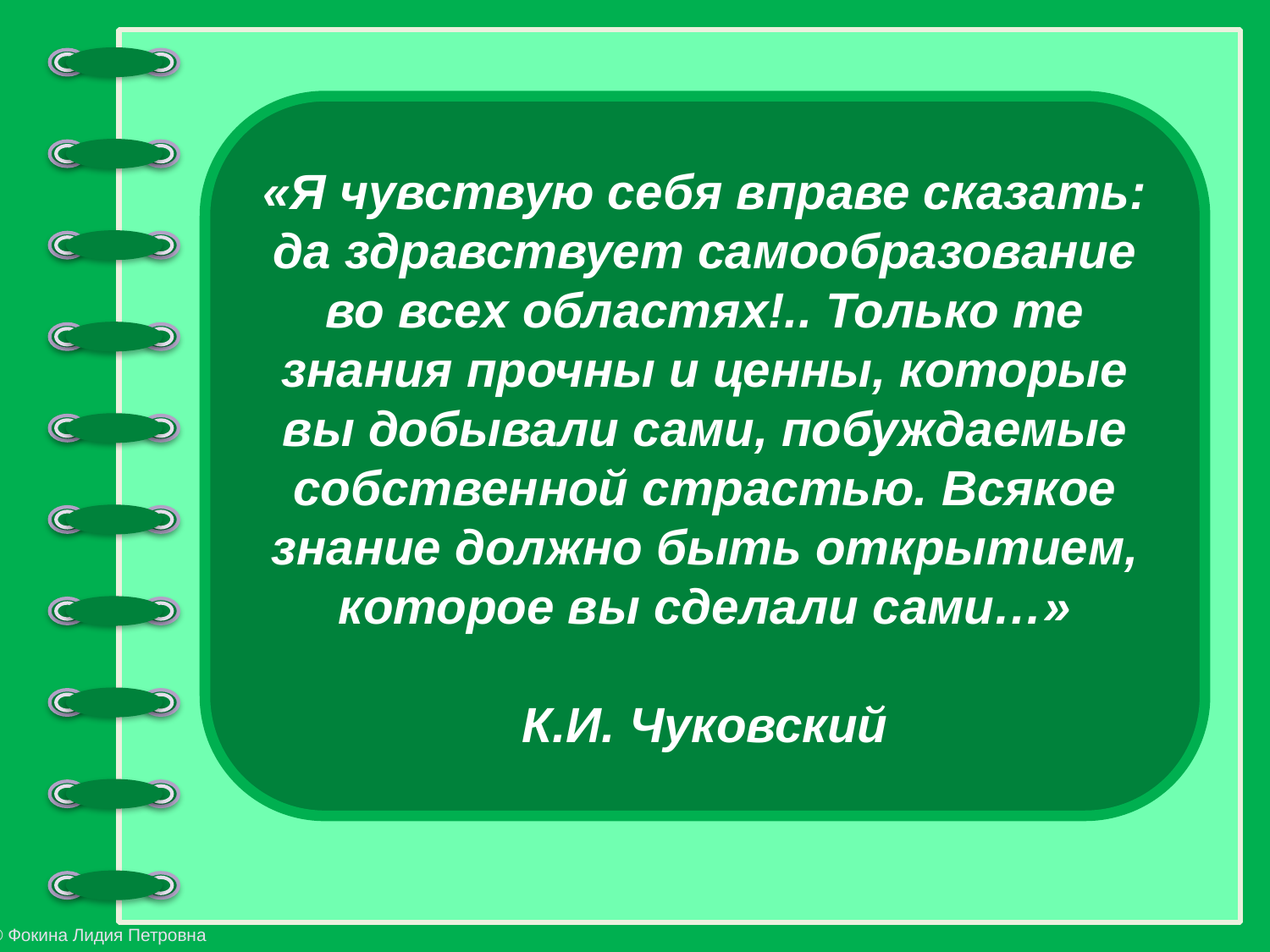

«Я чувствую себя вправе сказать: да здравствует самообразование во всех областях!.. Только те знания прочны и ценны, которые вы добывали сами, побуждаемые собственной страстью. Всякое знание должно быть открытием, которое вы сделали сами…»

К.И. Чуковский